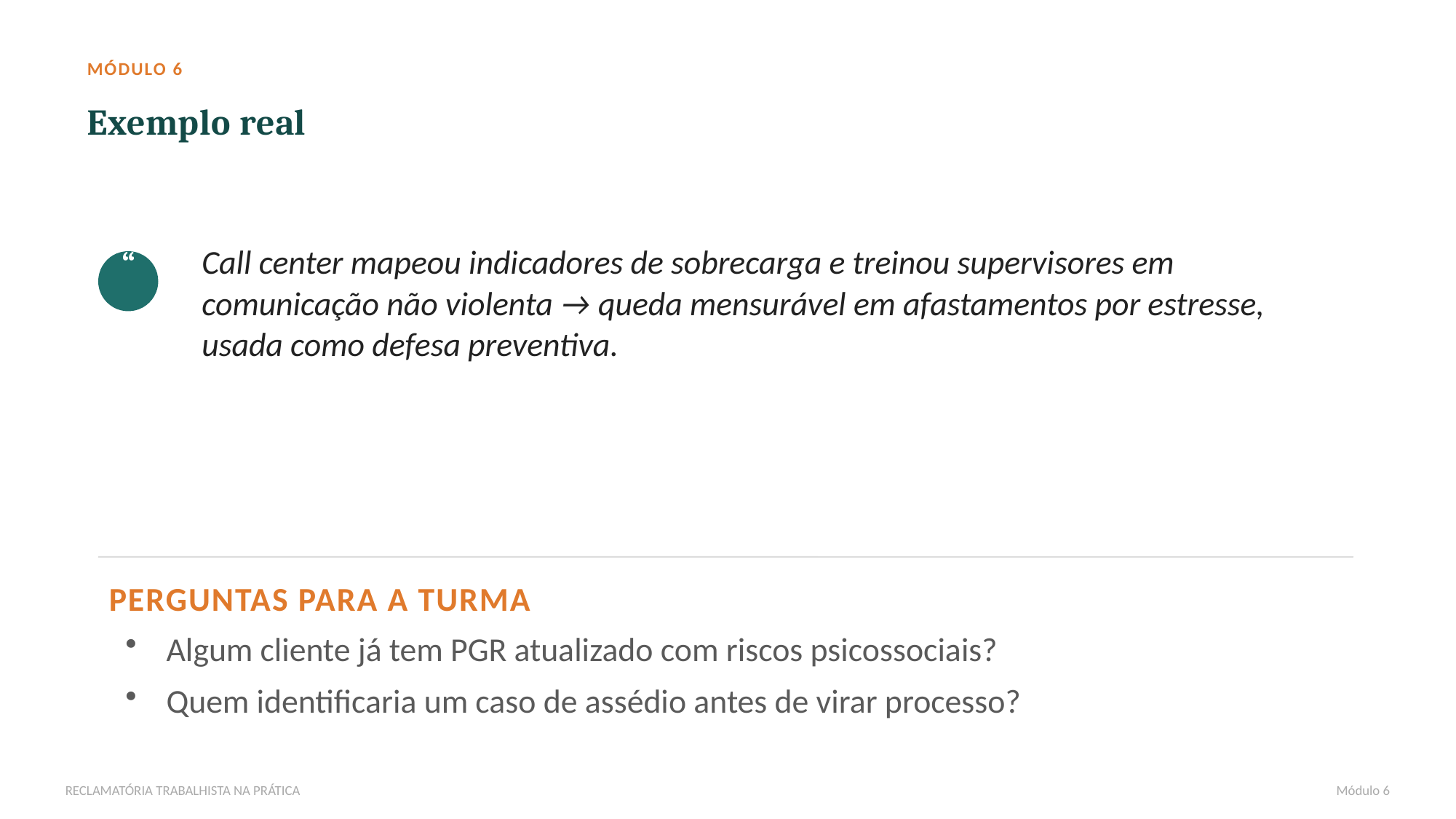

MÓDULO 6
Exemplo real
“
Call center mapeou indicadores de sobrecarga e treinou supervisores em comunicação não violenta → queda mensurável em afastamentos por estresse, usada como defesa preventiva.

PERGUNTAS PARA A TURMA
Algum cliente já tem PGR atualizado com riscos psicossociais?
Quem identificaria um caso de assédio antes de virar processo?
RECLAMATÓRIA TRABALHISTA NA PRÁTICA
Módulo 6